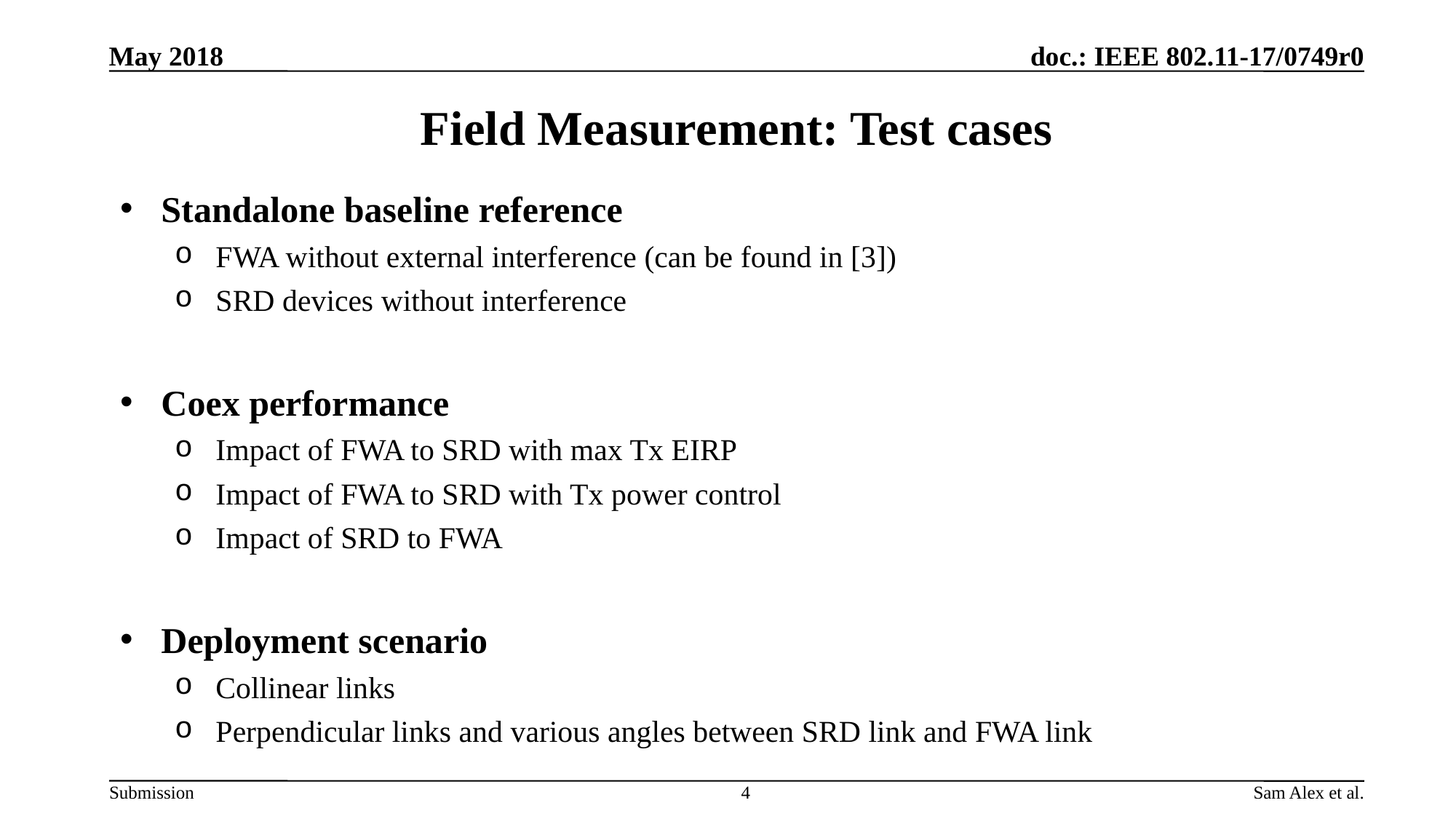

May 2018
# Field Measurement: Test cases
Standalone baseline reference
FWA without external interference (can be found in [3])
SRD devices without interference

Coex performance
Impact of FWA to SRD with max Tx EIRP
Impact of FWA to SRD with Tx power control
Impact of SRD to FWA

Deployment scenario
Collinear links
Perpendicular links and various angles between SRD link and FWA link
4
Sam Alex et al.